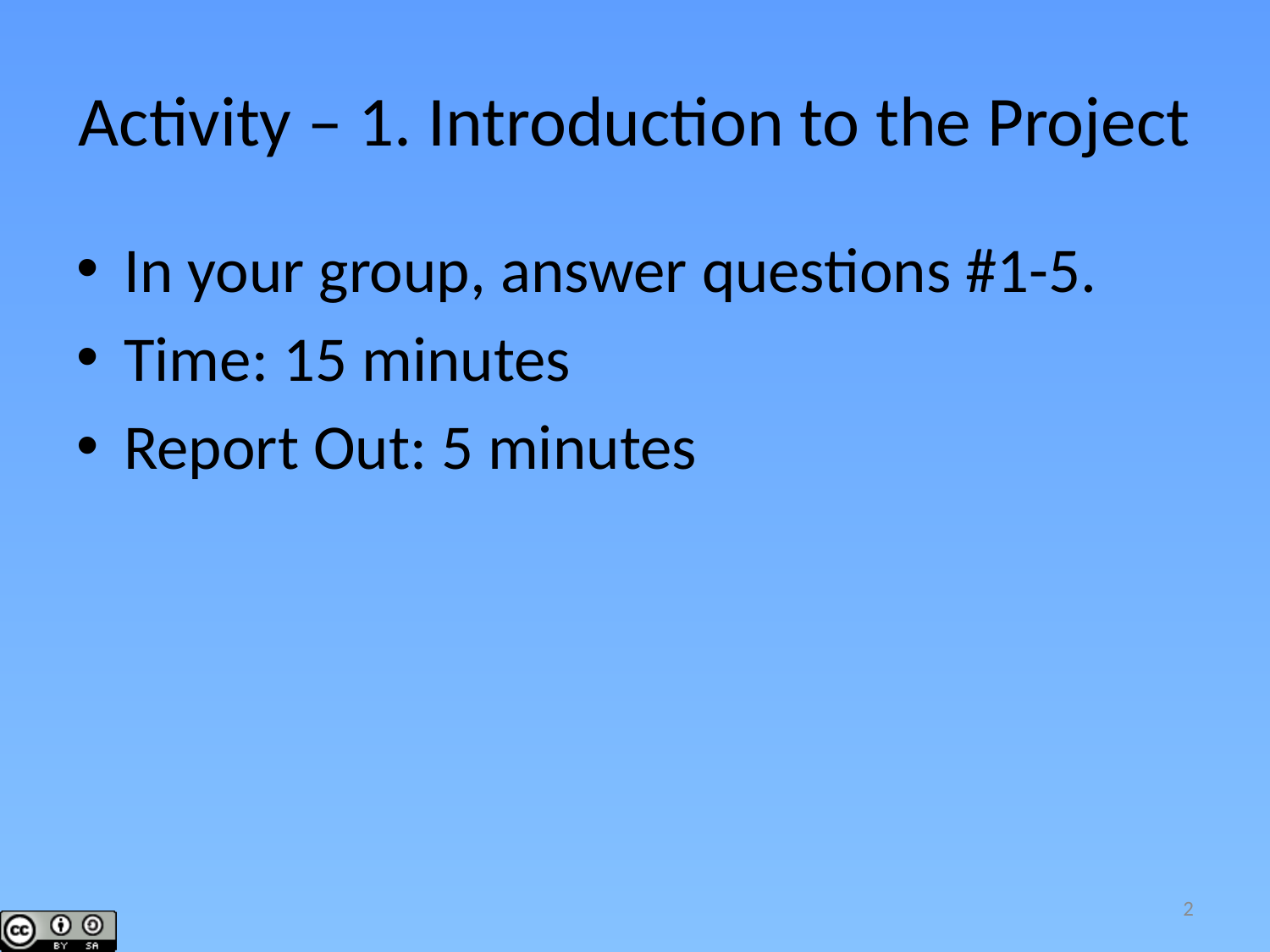

# Activity – 1. Introduction to the Project
In your group, answer questions #1-5.
Time: 15 minutes
Report Out: 5 minutes
2